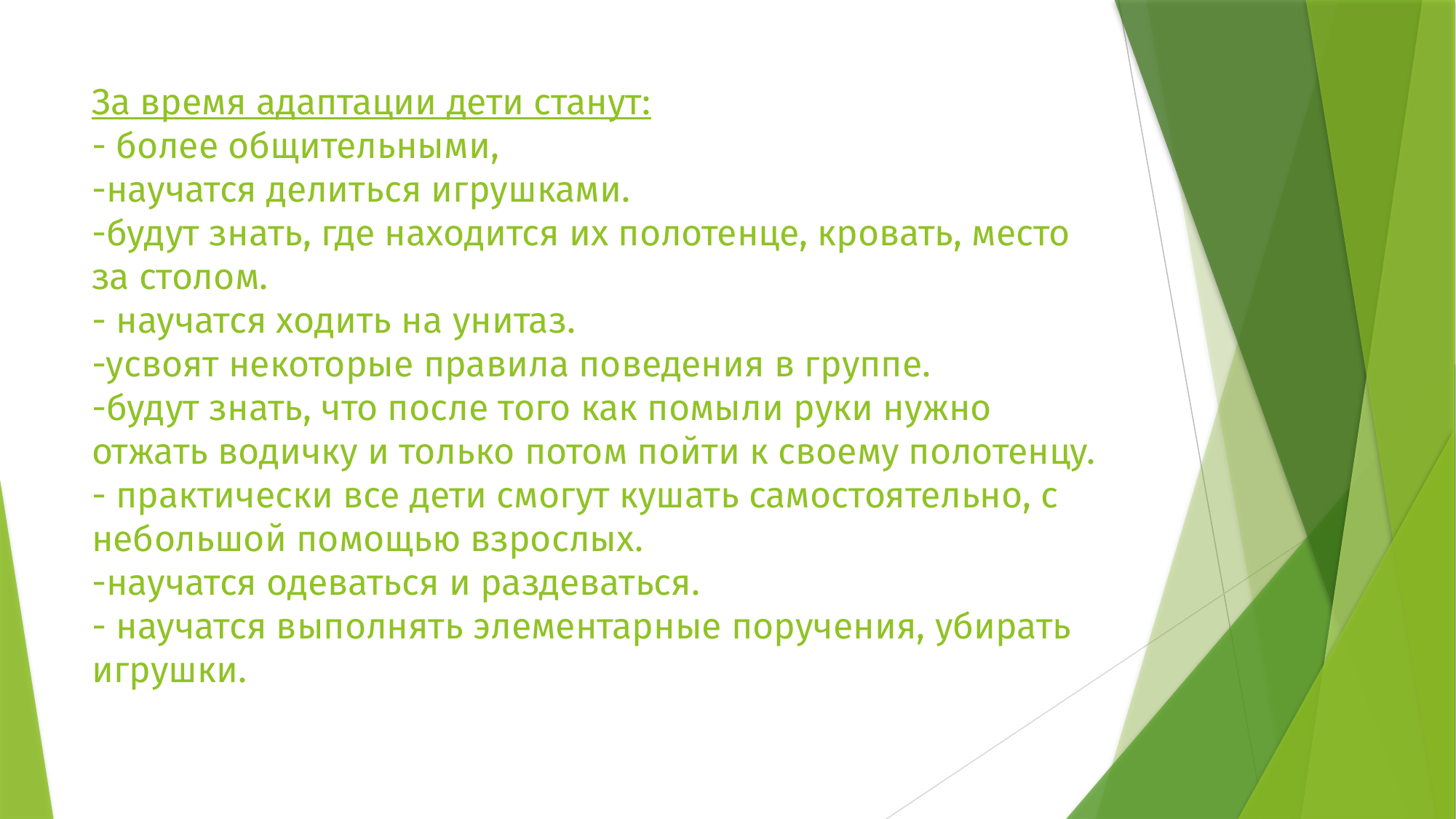

# За время адаптации дети станут: - более общительными, -научатся делиться игрушками. -будут знать, где находится их полотенце, кровать, место за столом. - научатся ходить на унитаз. -усвоят некоторые правила поведения в группе. -будут знать, что после того как помыли руки нужно отжать водичку и только потом пойти к своему полотенцу. - практически все дети смогут кушать самостоятельно, с небольшой помощью взрослых. -научатся одеваться и раздеваться. - научатся выполнять элементарные поручения, убирать игрушки.